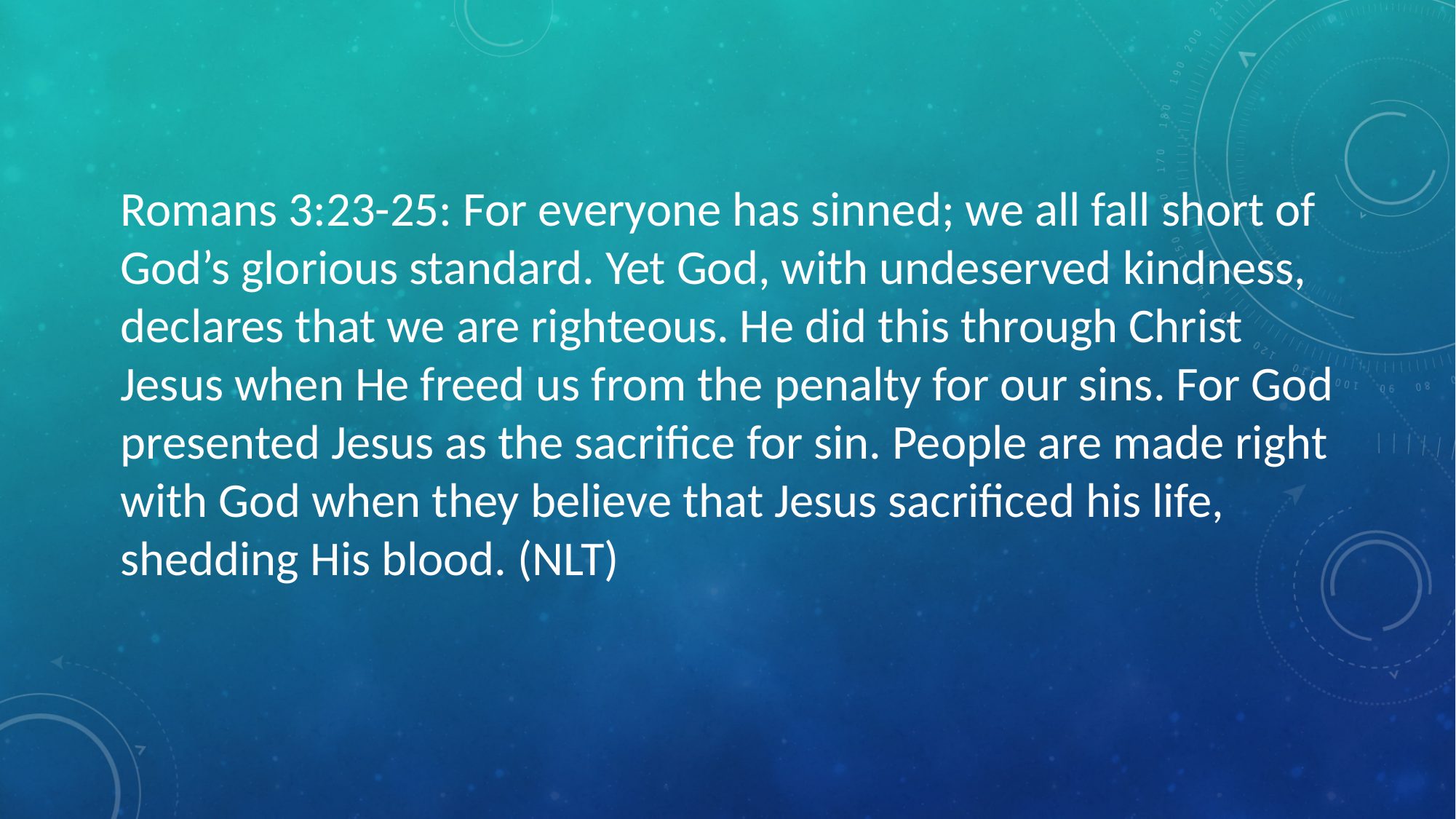

Romans 3:23-25: For everyone has sinned; we all fall short of God’s glorious standard. Yet God, with undeserved kindness, declares that we are righteous. He did this through Christ Jesus when He freed us from the penalty for our sins. For God presented Jesus as the sacrifice for sin. People are made right with God when they believe that Jesus sacrificed his life, shedding His blood. (NLT)